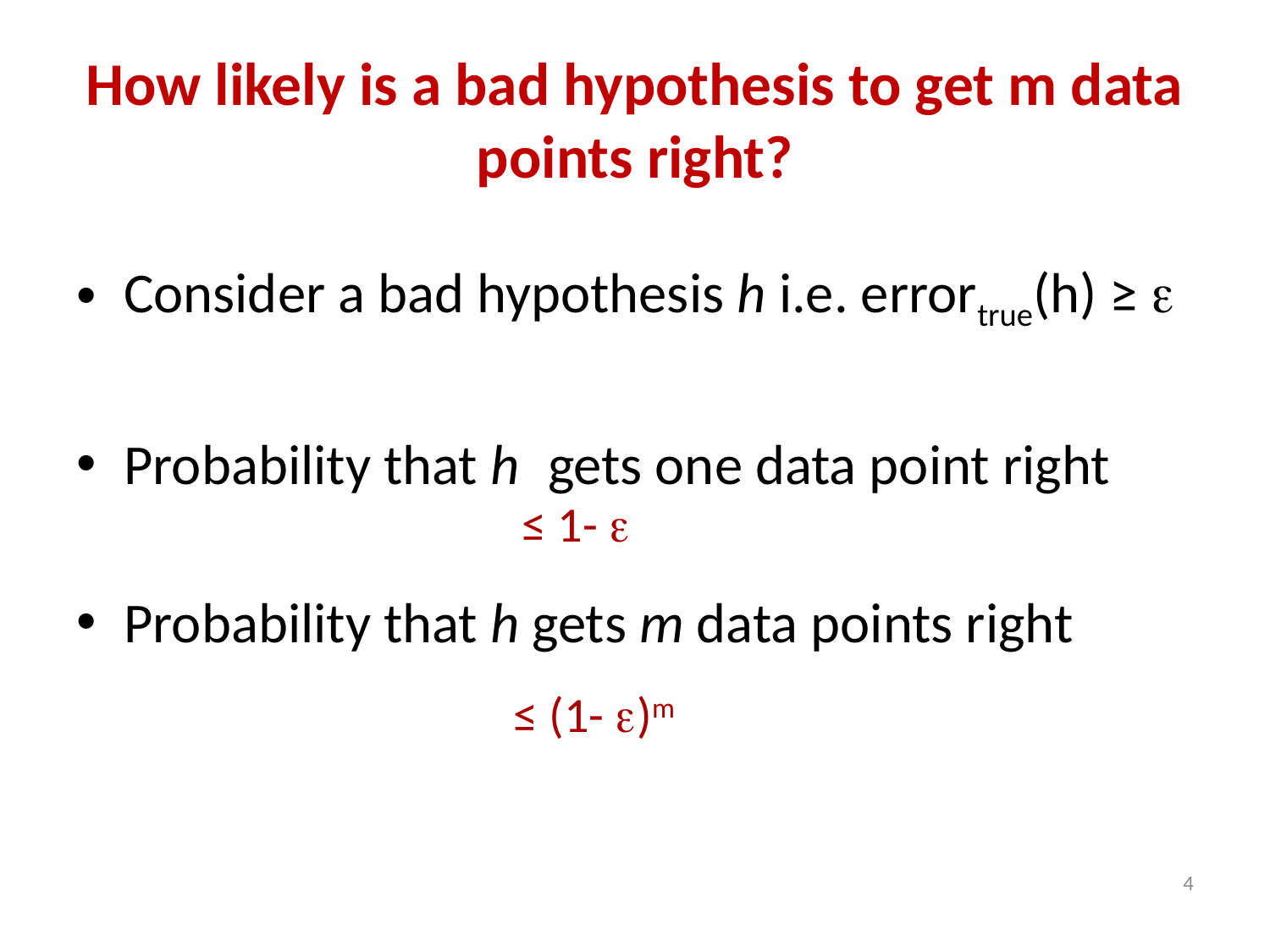

# How likely is a bad hypothesis to get m data points right?
Consider a bad hypothesis h i.e. errortrue(h) ≥ ε

Probability that h gets one data point right

Probability that h gets m data points right
 ≤ 1- ε
 ≤ (1- ε)m
4